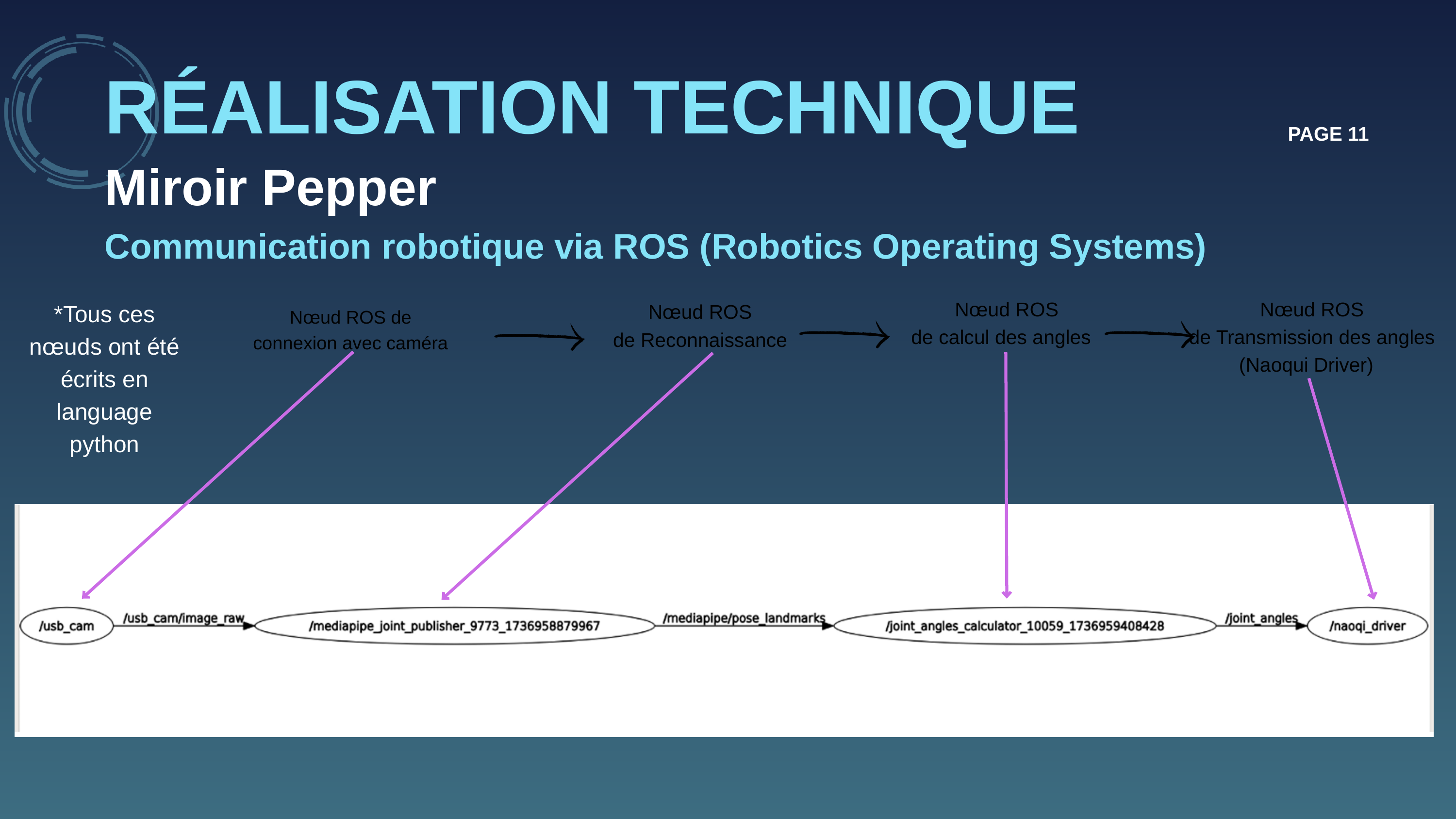

RÉALISATION TECHNIQUE
PAGE 11
Miroir Pepper
Communication robotique via ROS (Robotics Operating Systems)

Nœud ROS
de calcul des angles
Nœud ROS
de Transmission des angles (Naoqui Driver)
*Tous ces nœuds ont été écrits en language python
Nœud ROS
de Reconnaissance
Nœud ROS de
connexion avec caméra